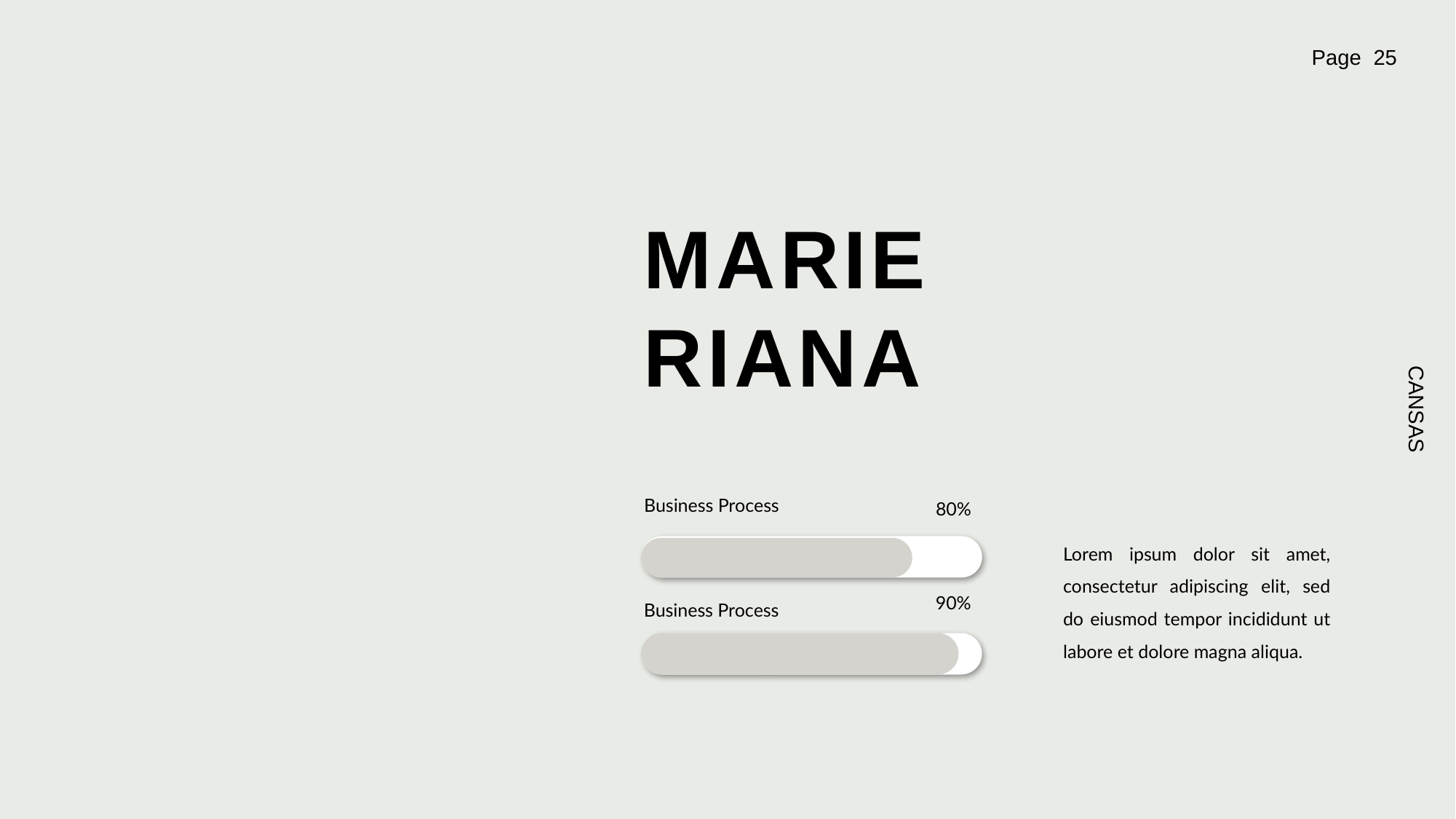

MARIE RIANA
Business Process

80%
Lorem ipsum dolor sit amet, consectetur adipiscing elit, sed do eiusmod tempor incididunt ut labore et dolore magna aliqua.
90%
Business Process